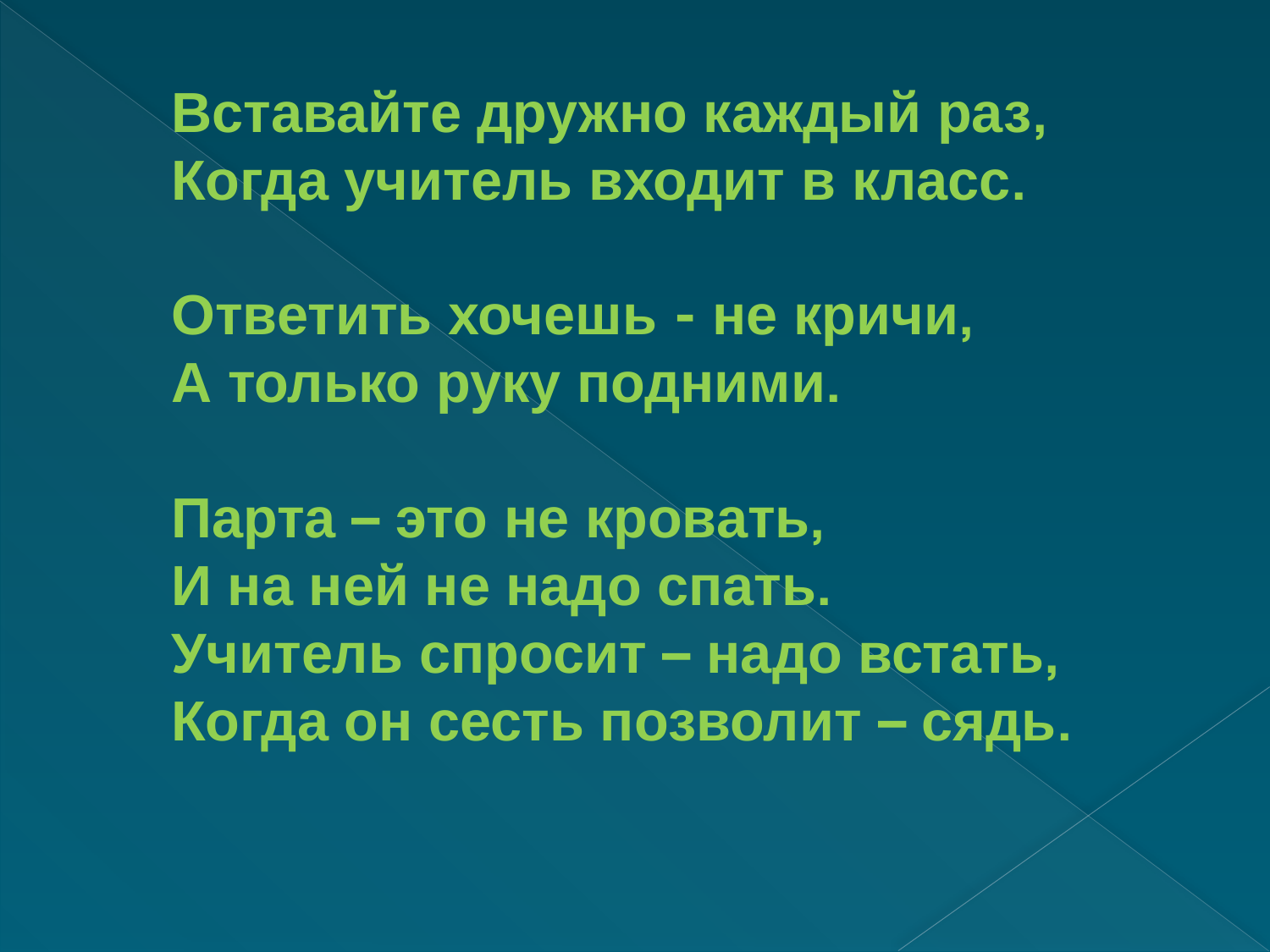

Вставайте дружно каждый раз,
Когда учитель входит в класс.
Ответить хочешь - не кричи,
А только руку подними.
Парта – это не кровать,
И на ней не надо спать.
Учитель спросит – надо встать,
Когда он сесть позволит – сядь.